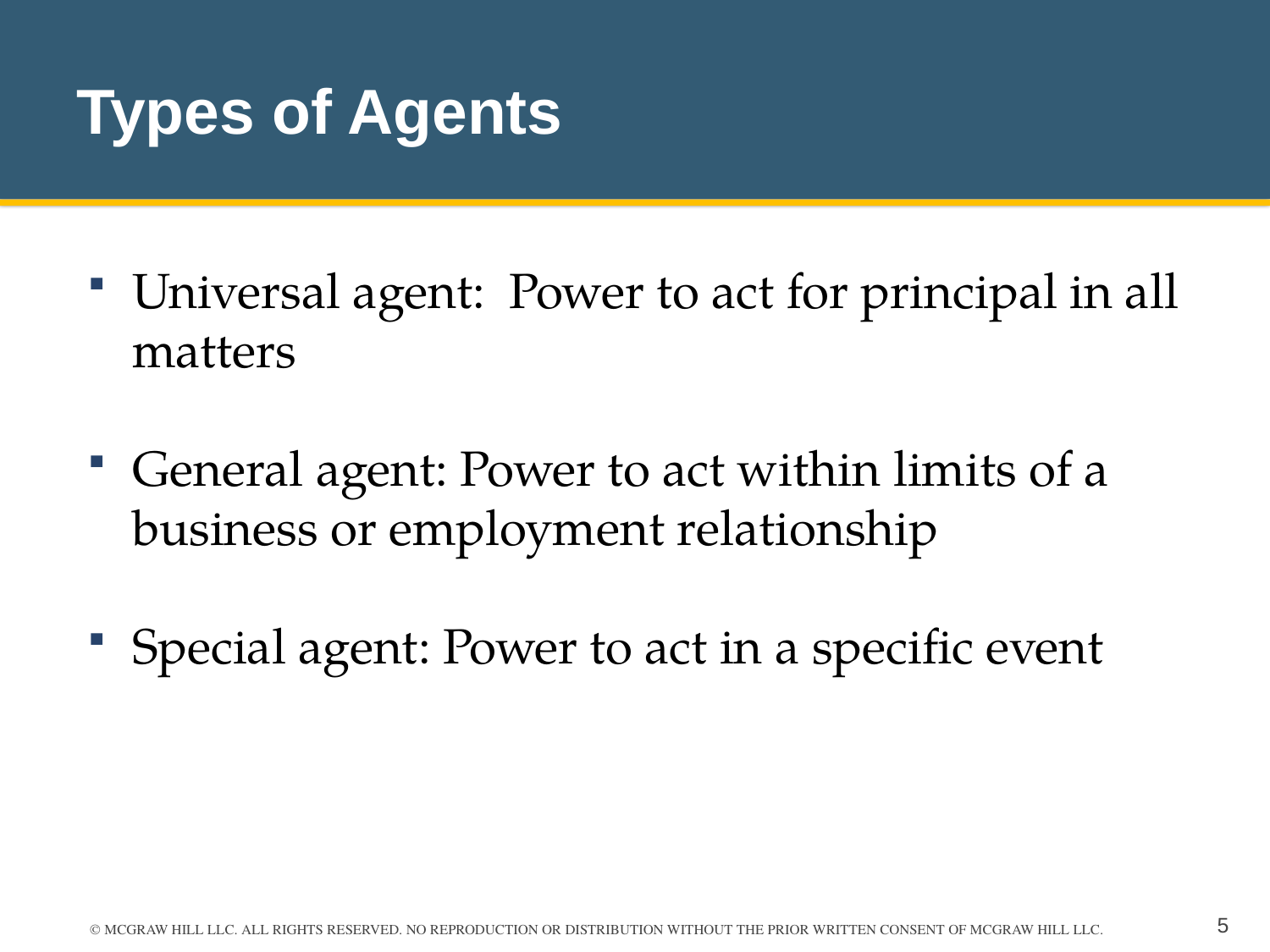

# Types of Agents
Universal agent:  Power to act for principal in all matters

General agent: Power to act within limits of a business or employment relationship

Special agent: Power to act in a specific event
© MCGRAW HILL LLC. ALL RIGHTS RESERVED. NO REPRODUCTION OR DISTRIBUTION WITHOUT THE PRIOR WRITTEN CONSENT OF MCGRAW HILL LLC.
5